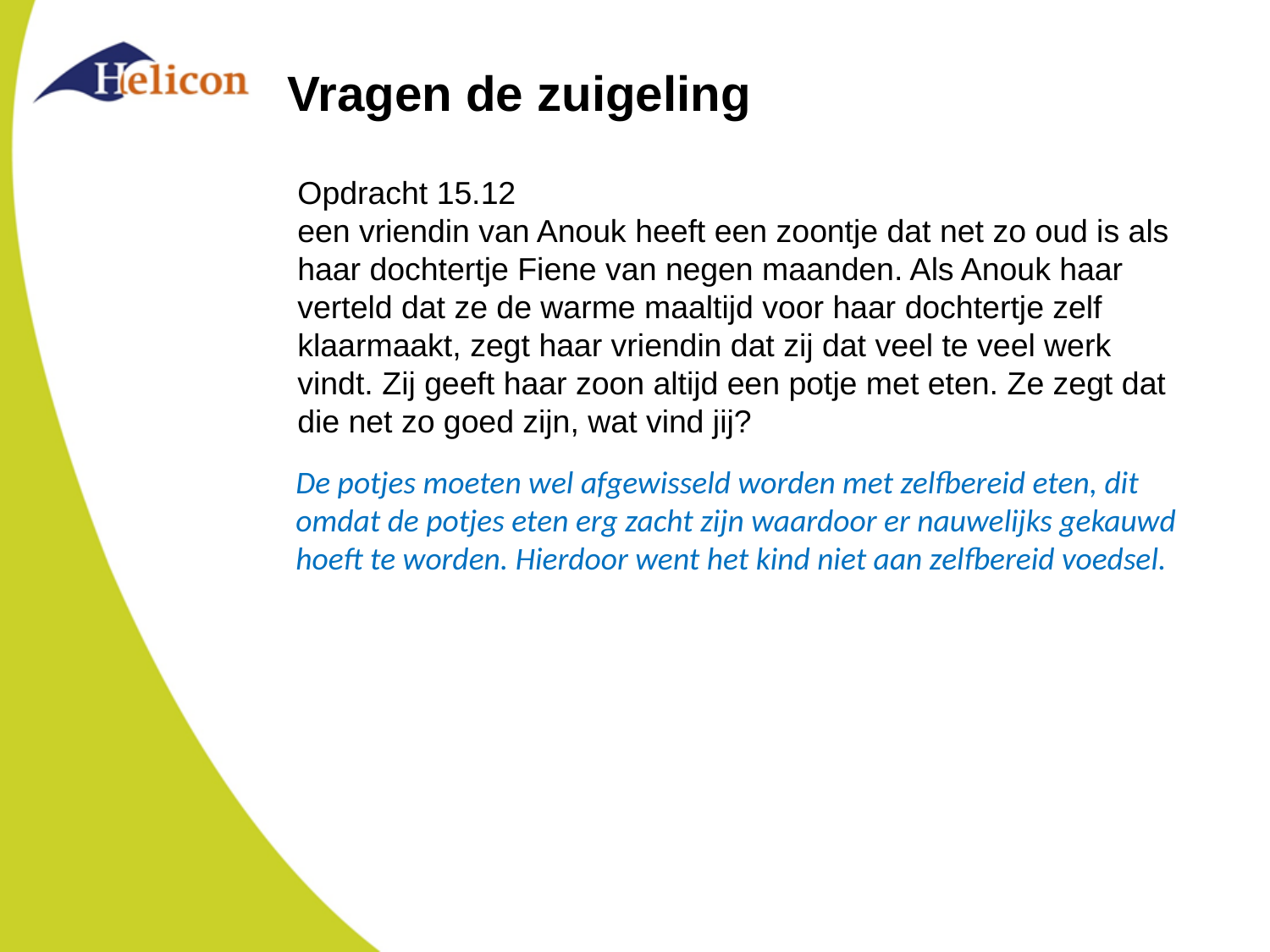

# Vragen de zuigeling
Opdracht 15.12
een vriendin van Anouk heeft een zoontje dat net zo oud is als haar dochtertje Fiene van negen maanden. Als Anouk haar verteld dat ze de warme maaltijd voor haar dochtertje zelf klaarmaakt, zegt haar vriendin dat zij dat veel te veel werk vindt. Zij geeft haar zoon altijd een potje met eten. Ze zegt dat die net zo goed zijn, wat vind jij?
De potjes moeten wel afgewisseld worden met zelfbereid eten, dit omdat de potjes eten erg zacht zijn waardoor er nauwelijks gekauwd hoeft te worden. Hierdoor went het kind niet aan zelfbereid voedsel.